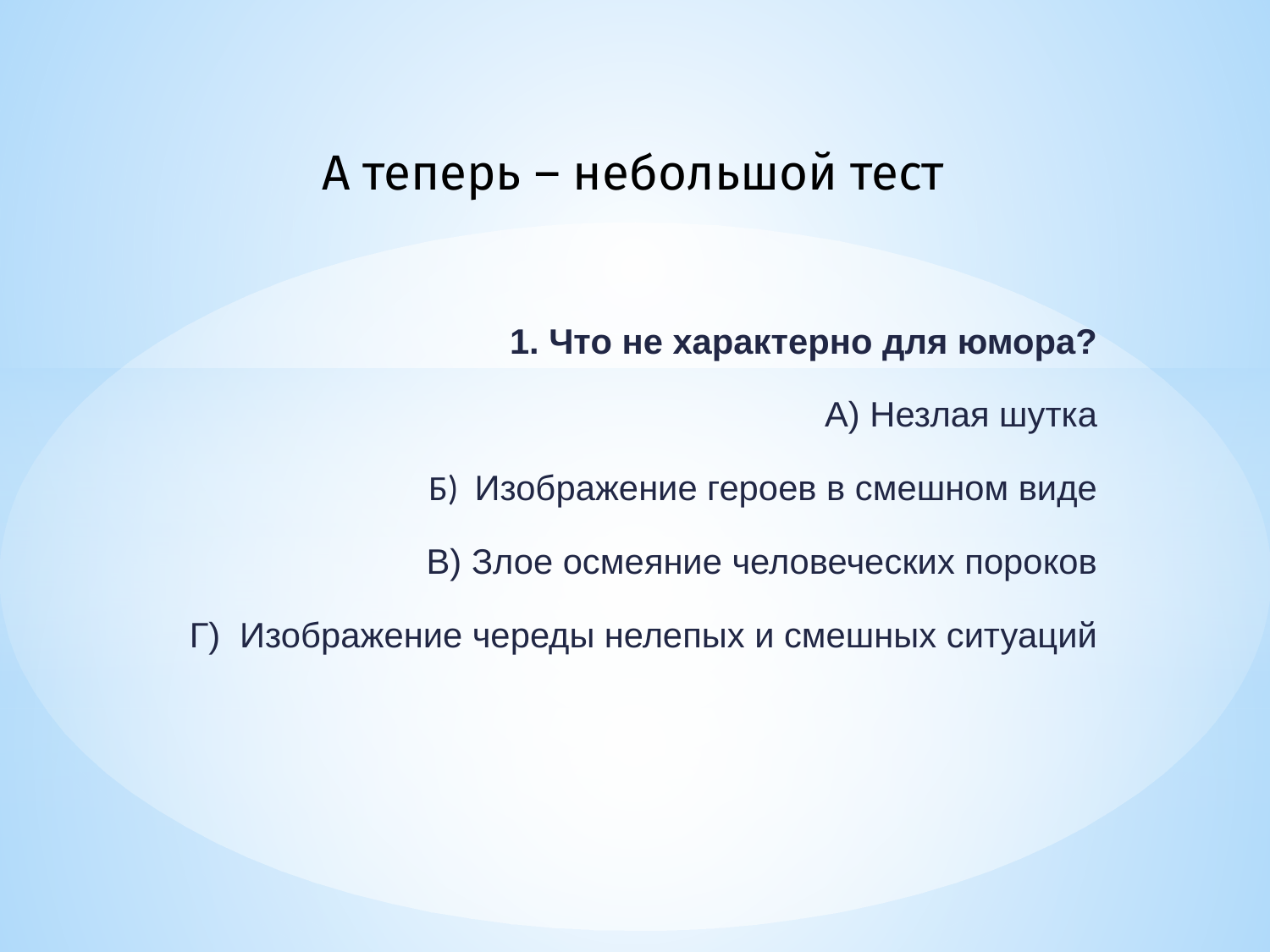

# А теперь – небольшой тест
1. Что не характерно для юмора?
А) Незлая шутка
Б)  Изображение героев в смешном виде
В) Злое осмеяние человеческих пороков
Г)  Изображение череды нелепых и смешных ситуаций